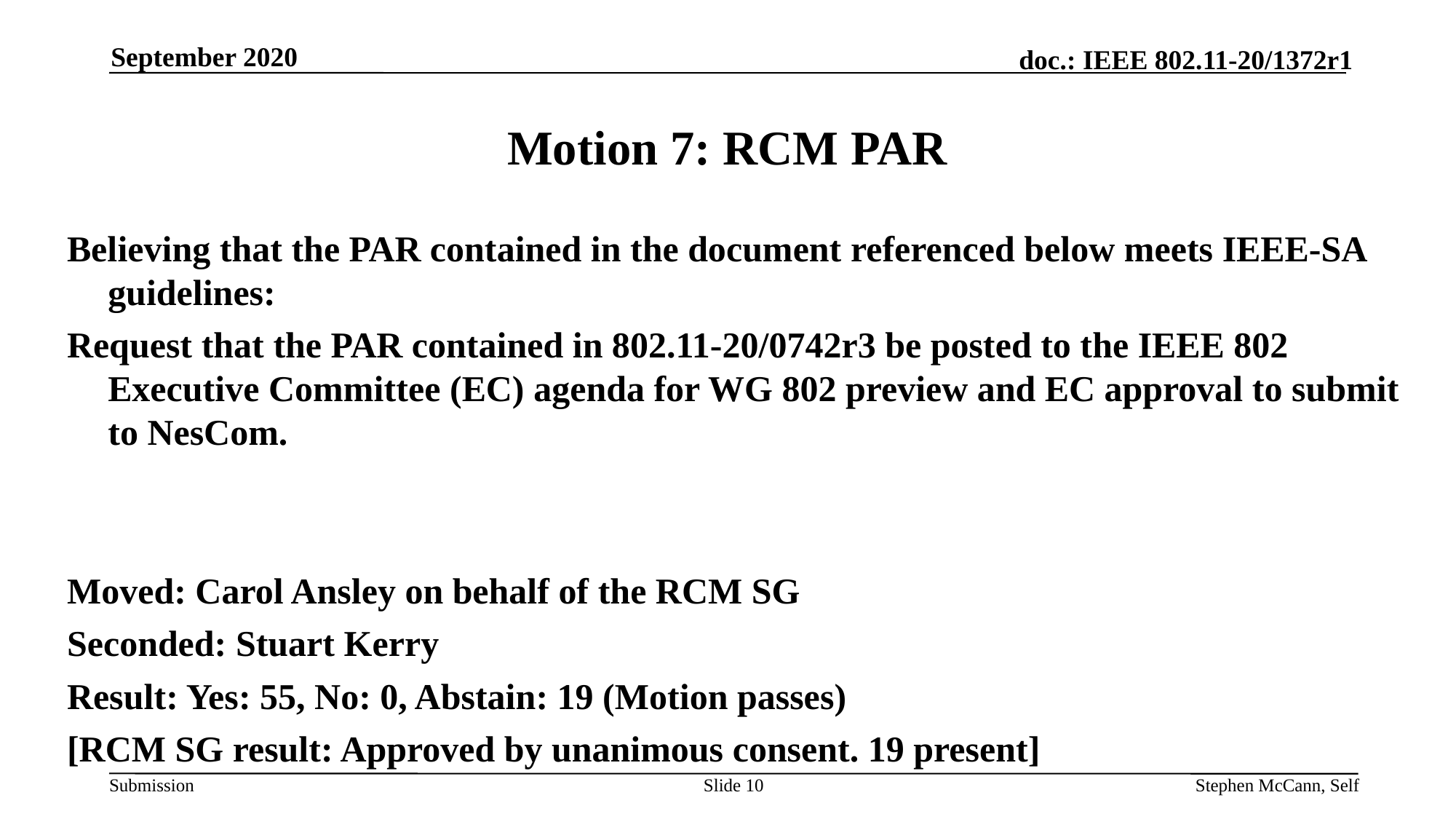

September 2020
# Motion 7: RCM PAR
Believing that the PAR contained in the document referenced below meets IEEE-SA guidelines:
Request that the PAR contained in 802.11-20/0742r3 be posted to the IEEE 802 Executive Committee (EC) agenda for WG 802 preview and EC approval to submit to NesCom.

Moved: Carol Ansley on behalf of the RCM SG
Seconded: Stuart Kerry
Result: Yes: 55, No: 0, Abstain: 19 (Motion passes)
[RCM SG result: Approved by unanimous consent. 19 present]
Slide 10
Stephen McCann, Self